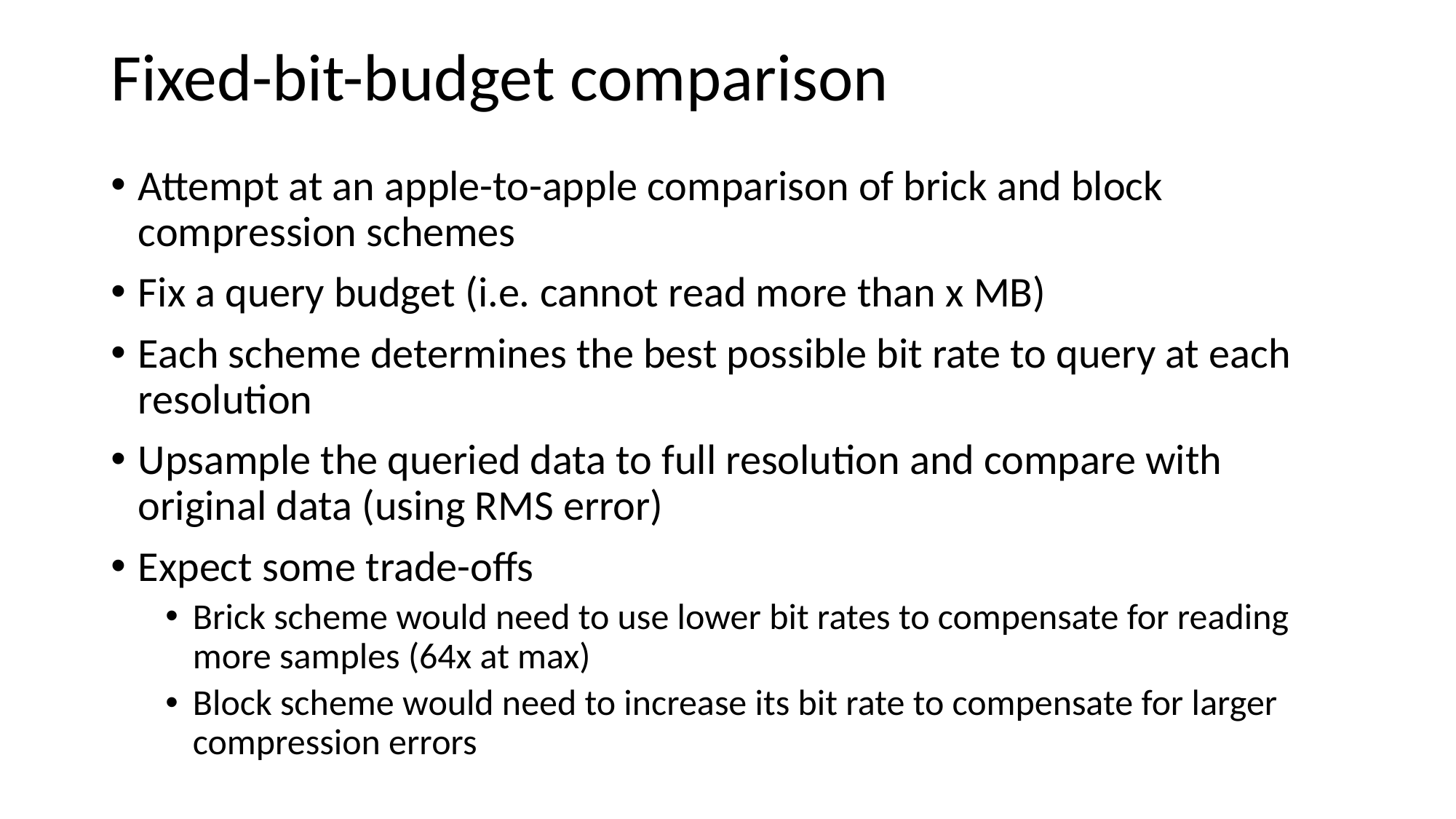

# Fixed-bit-budget comparison
Attempt at an apple-to-apple comparison of brick and block compression schemes
Fix a query budget (i.e. cannot read more than x MB)
Each scheme determines the best possible bit rate to query at each resolution
Upsample the queried data to full resolution and compare with original data (using RMS error)
Expect some trade-offs
Brick scheme would need to use lower bit rates to compensate for reading more samples (64x at max)
Block scheme would need to increase its bit rate to compensate for larger compression errors